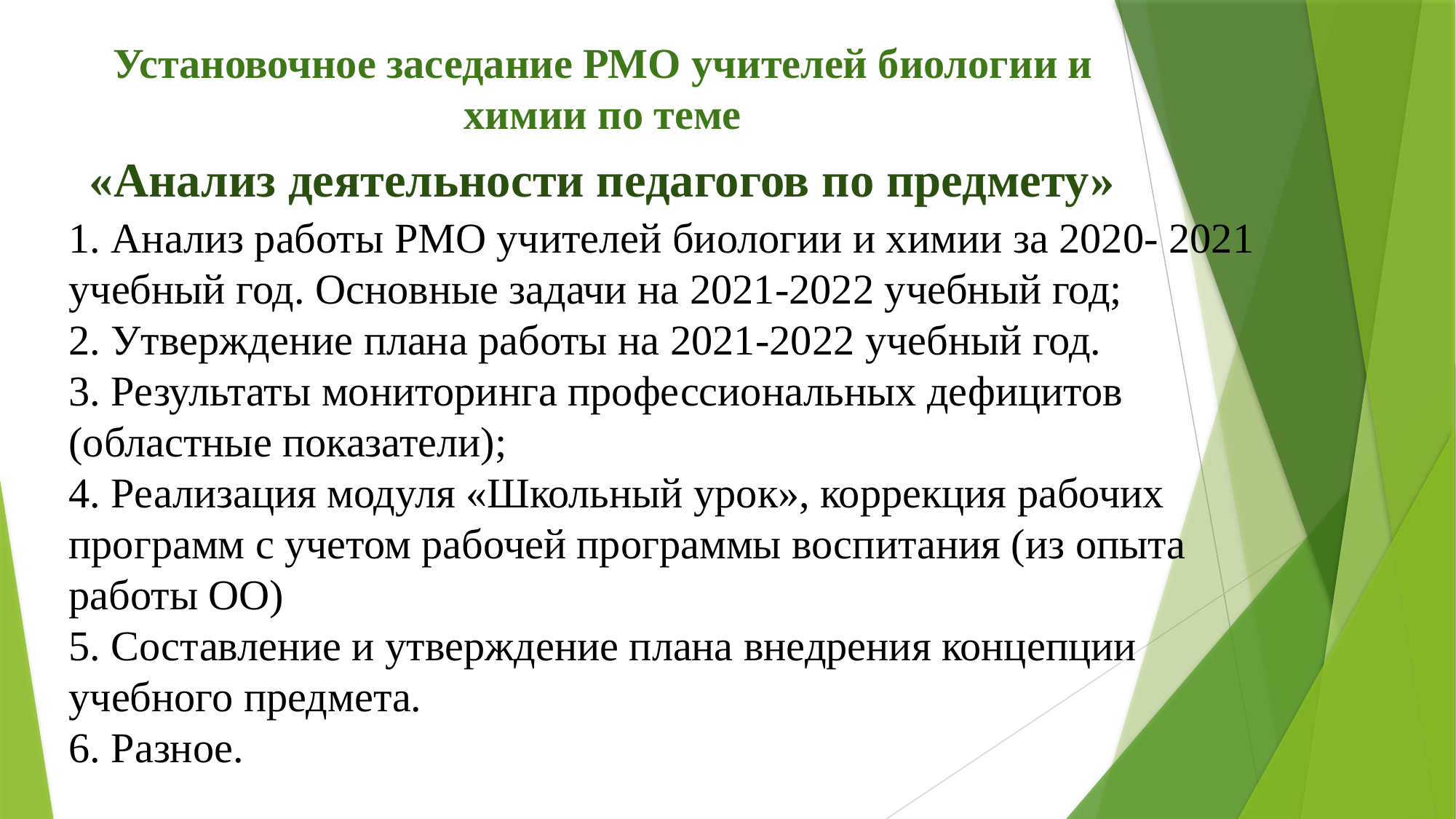

# Установочное заседание РМО учителей биологии и химии по теме
«Анализ деятельности педагогов по предмету»
1. Анализ работы РМО учителей биологии и химии за 2020- 2021 учебный год. Основные задачи на 2021-2022 учебный год;
2. Утверждение плана работы на 2021-2022 учебный год.
3. Результаты мониторинга профессиональных дефицитов (областные показатели);
4. Реализация модуля «Школьный урок», коррекция рабочих программ с учетом рабочей программы воспитания (из опыта работы ОО)
5. Составление и утверждение плана внедрения концепции учебного предмета.
6. Разное.